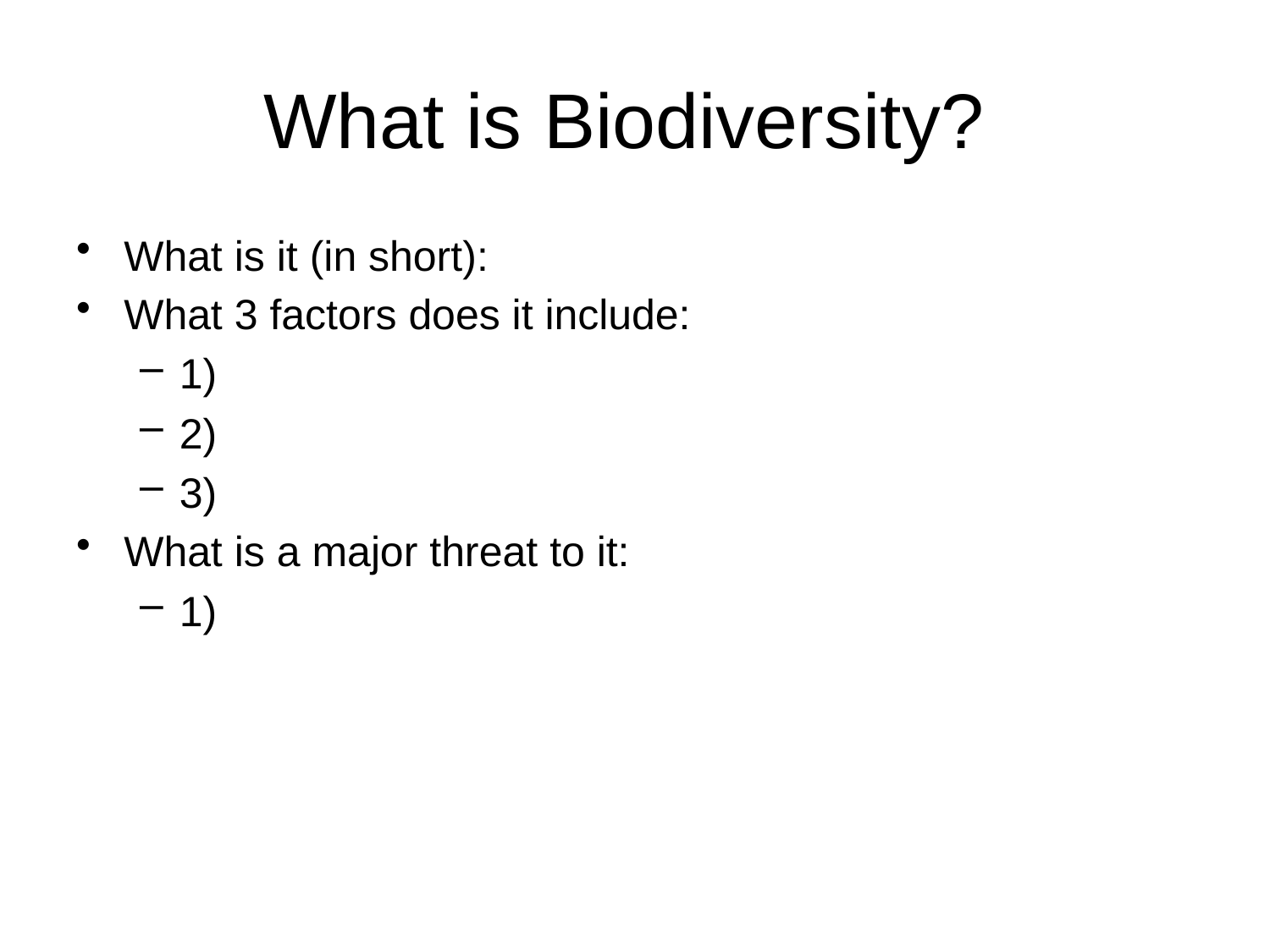

# What is Biodiversity?
What is it (in short):
What 3 factors does it include:
1)
2)
3)
What is a major threat to it:
1)